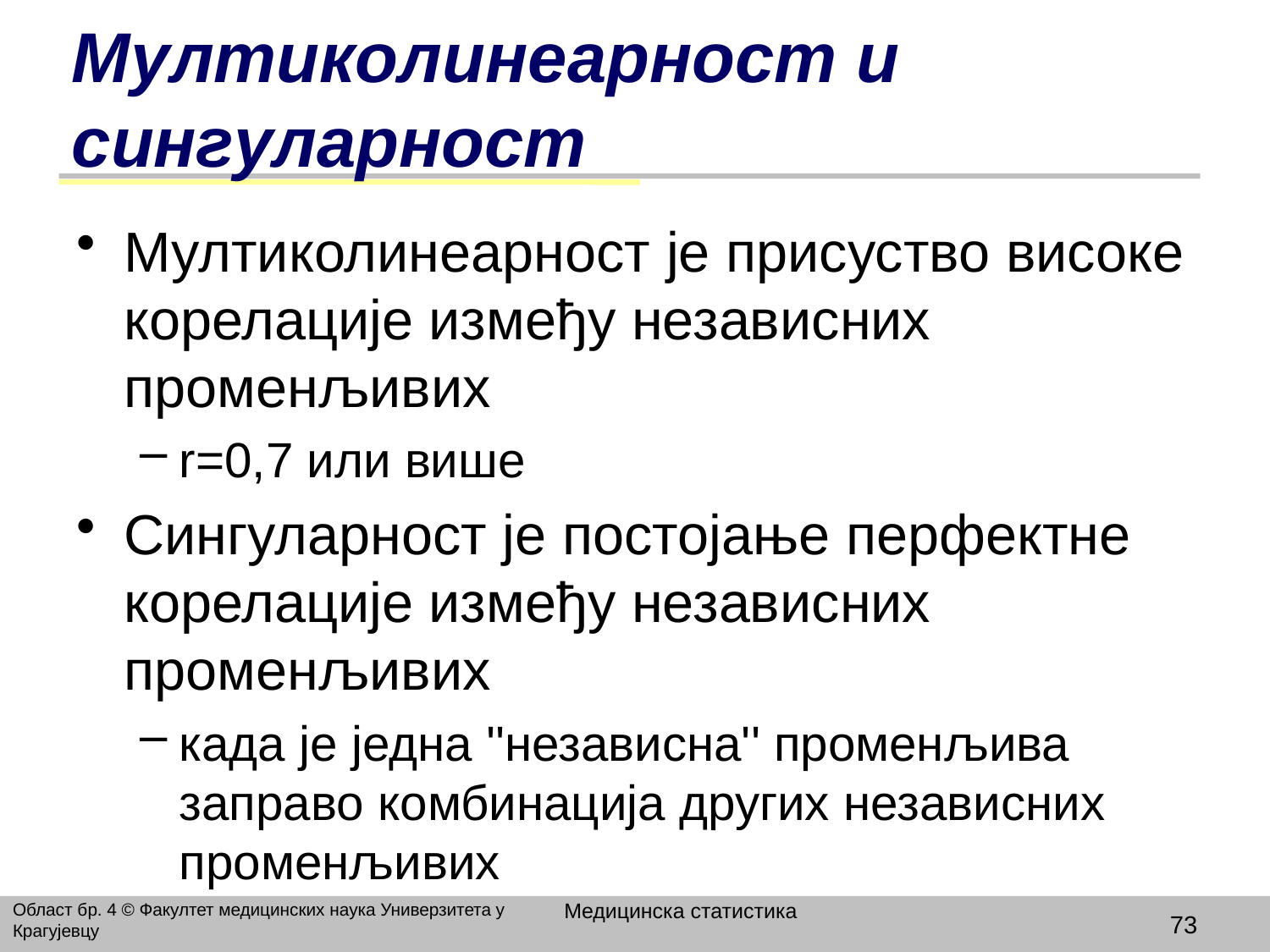

# Мултиколинеарност и сингуларност
Мултиколинеарност је присуство високе корелације између независних променљивих
r=0,7 или више
Сингуларност је постојање перфектне корелације између независних променљивих
када је једна ''независна'' променљива заправо комбинација других независних променљивих
Медицинска статистика
Област бр. 4 © Факултет медицинских наука Универзитета у Крагујевцу
73